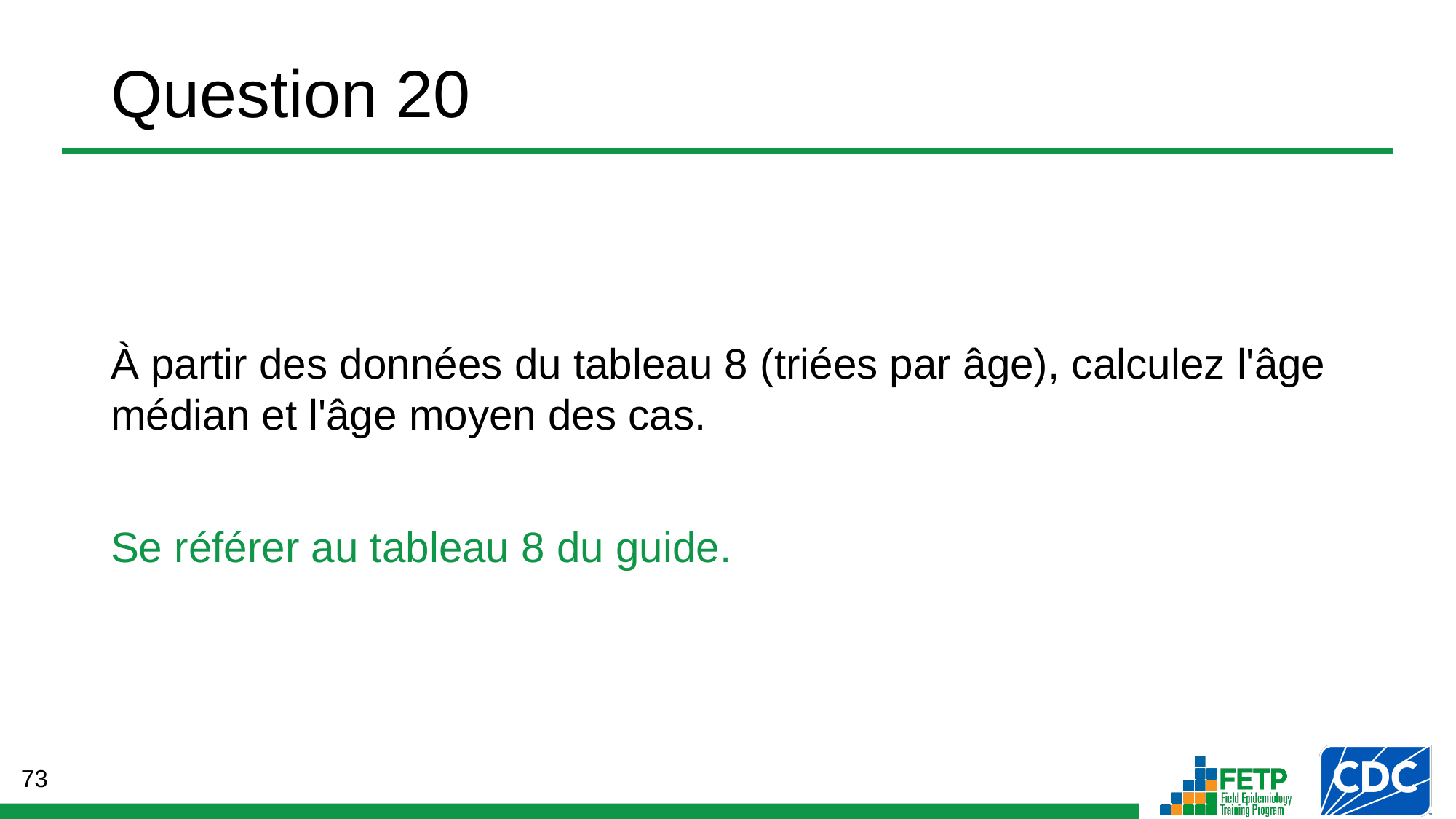

# Question 20
À partir des données du tableau 8 (triées par âge), calculez l'âge médian et l'âge moyen des cas.

Se référer au tableau 8 du guide.